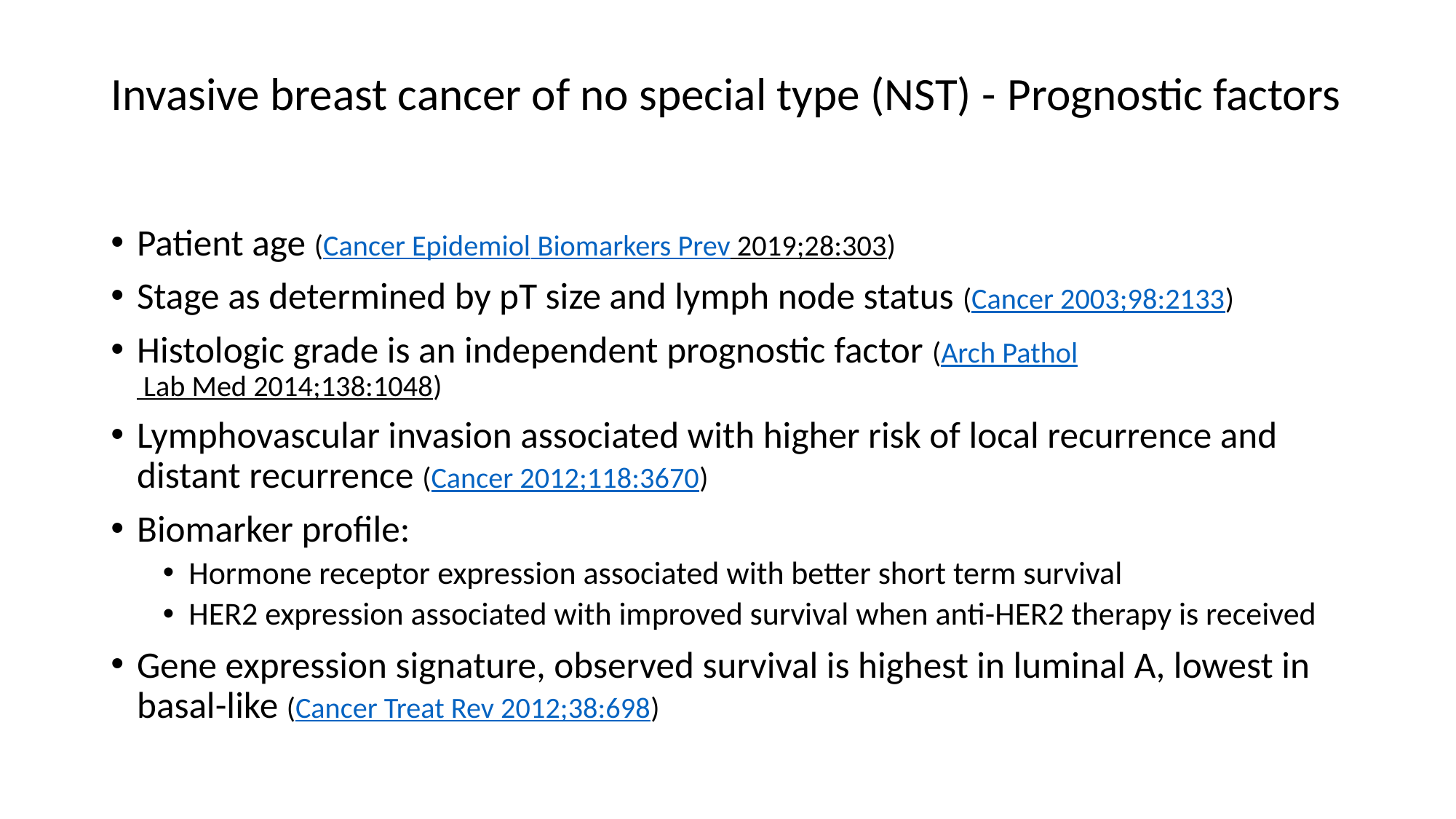

# Invasive breast cancer of no special type (NST) - Prognostic factors
Patient age (Cancer Epidemiol Biomarkers Prev 2019;28:303)
Stage as determined by pT size and lymph node status (Cancer 2003;98:2133)
Histologic grade is an independent prognostic factor (Arch Pathol Lab Med 2014;138:1048)
Lymphovascular invasion associated with higher risk of local recurrence and distant recurrence (Cancer 2012;118:3670)
Biomarker profile:
Hormone receptor expression associated with better short term survival
HER2 expression associated with improved survival when anti-HER2 therapy is received
Gene expression signature, observed survival is highest in luminal A, lowest in basal-like (Cancer Treat Rev 2012;38:698)